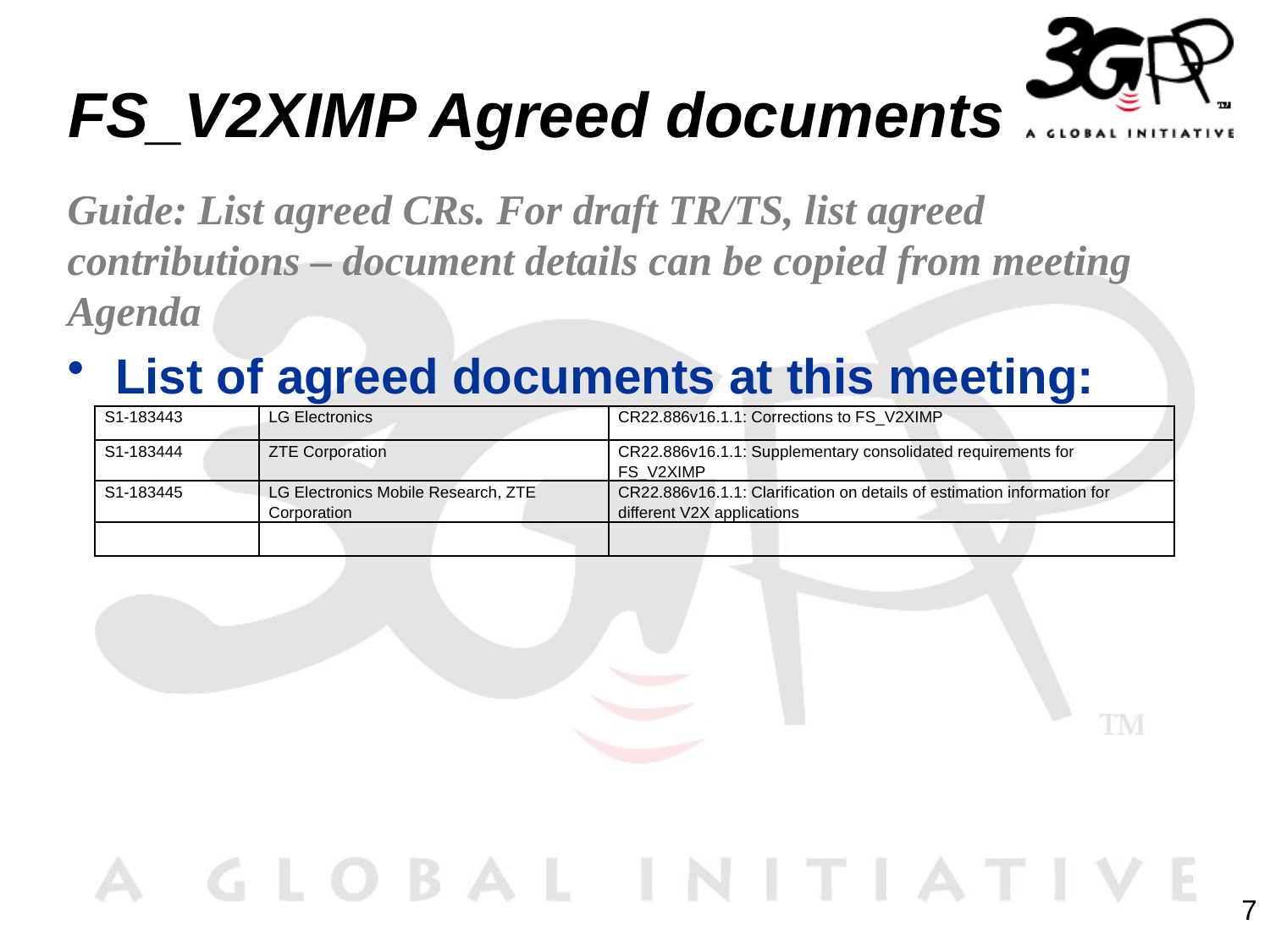

# FS_V2XIMP Agreed documents
Guide: List agreed CRs. For draft TR/TS, list agreed contributions – document details can be copied from meeting Agenda
List of agreed documents at this meeting:

| S1-183443 | LG Electronics | CR22.886v16.1.1: Corrections to FS\_V2XIMP |
| --- | --- | --- |
| S1-183444 | ZTE Corporation | CR22.886v16.1.1: Supplementary consolidated requirements for FS\_V2XIMP |
| S1-183445 | LG Electronics Mobile Research, ZTE Corporation | CR22.886v16.1.1: Clarification on details of estimation information for different V2X applications |
|  |  |  |
7